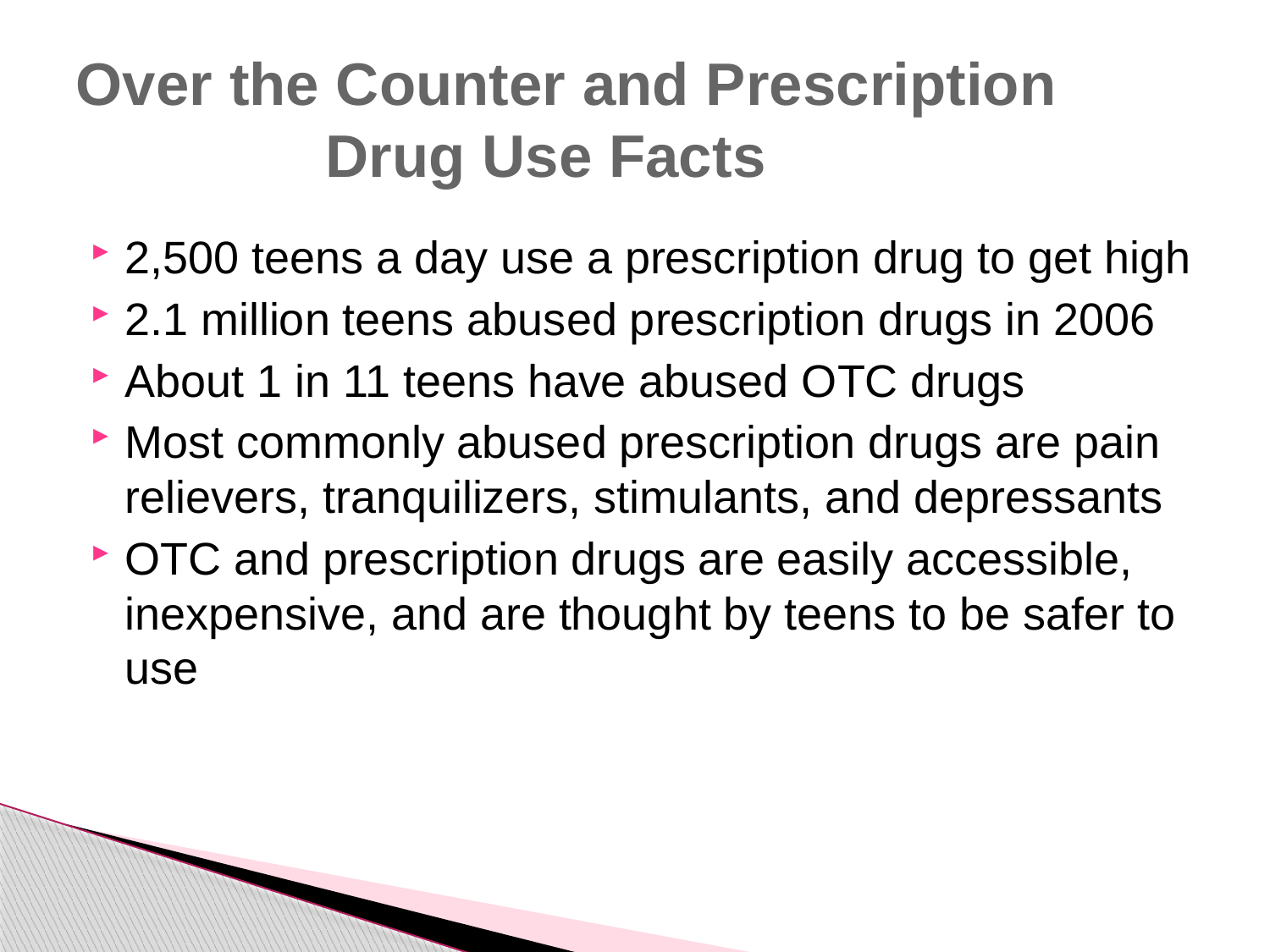

# Over the Counter and Prescription                        Drug Use Facts
2,500 teens a day use a prescription drug to get high
2.1 million teens abused prescription drugs in 2006
About 1 in 11 teens have abused OTC drugs
Most commonly abused prescription drugs are pain relievers, tranquilizers, stimulants, and depressants
OTC and prescription drugs are easily accessible, inexpensive, and are thought by teens to be safer to use